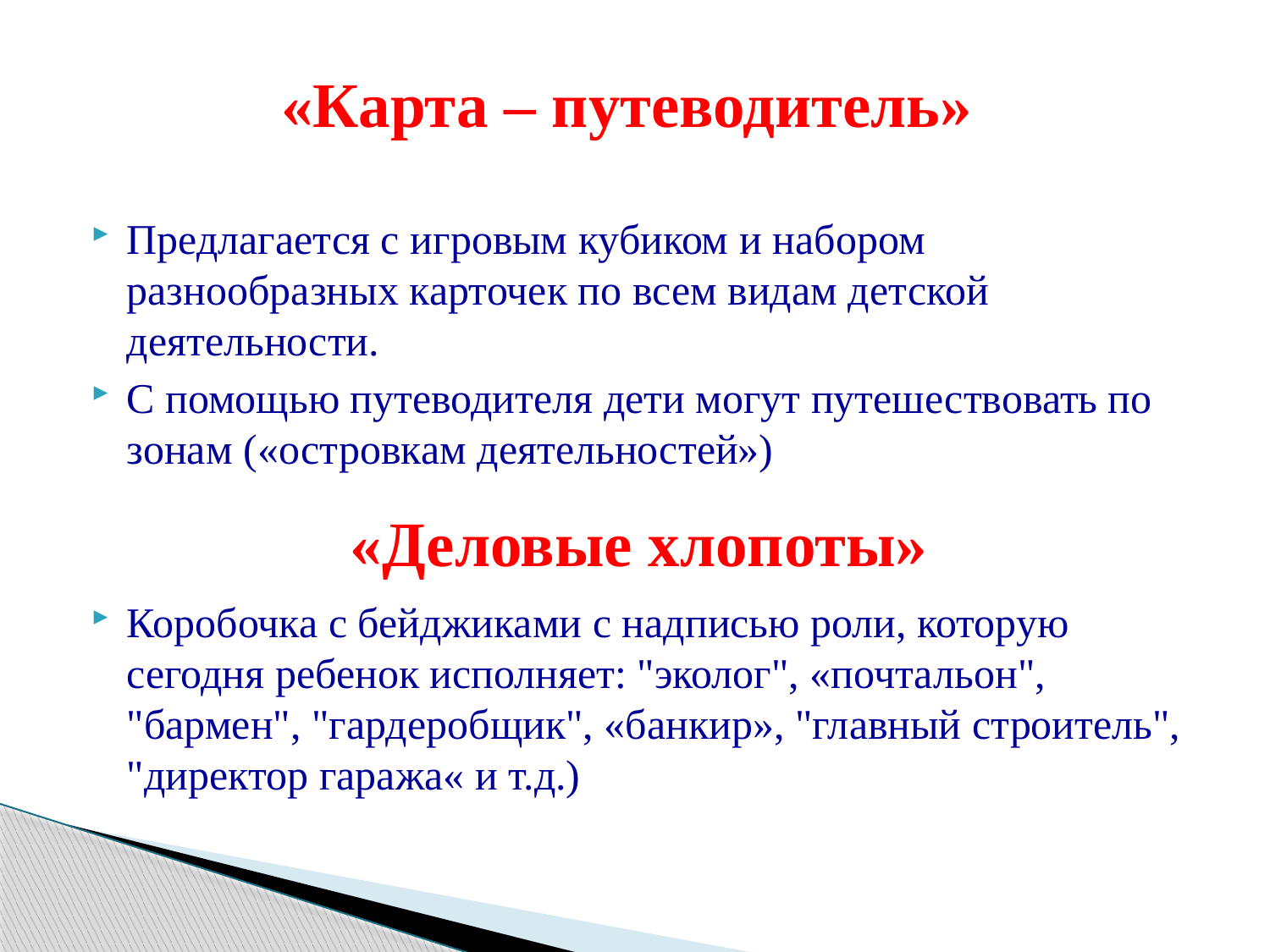

# «Карта – путеводитель»
Предлагается с игровым кубиком и набором разнообразных карточек по всем видам детской деятельности.
С помощью путеводителя дети могут путешествовать по зонам («островкам деятельностей»)

Коробочка с бейджиками с надписью роли, которую сегодня ребенок исполняет: "эколог", «почтальон", "бармен", "гардеробщик", «банкир», "главный строитель", "директор гаража« и т.д.)
«Деловые хлопоты»